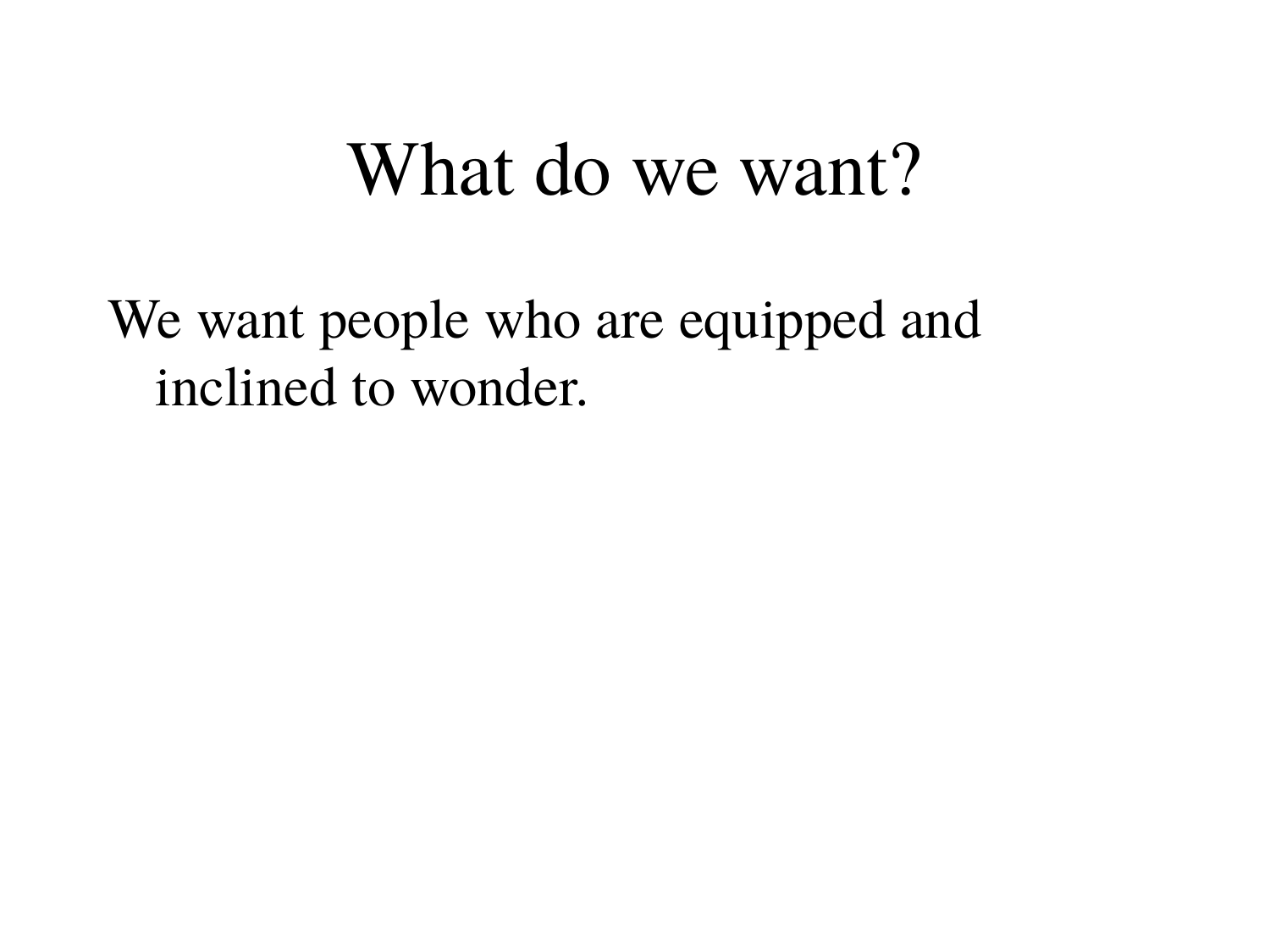

# What do we want?
We want people who are equipped and inclined to wonder.